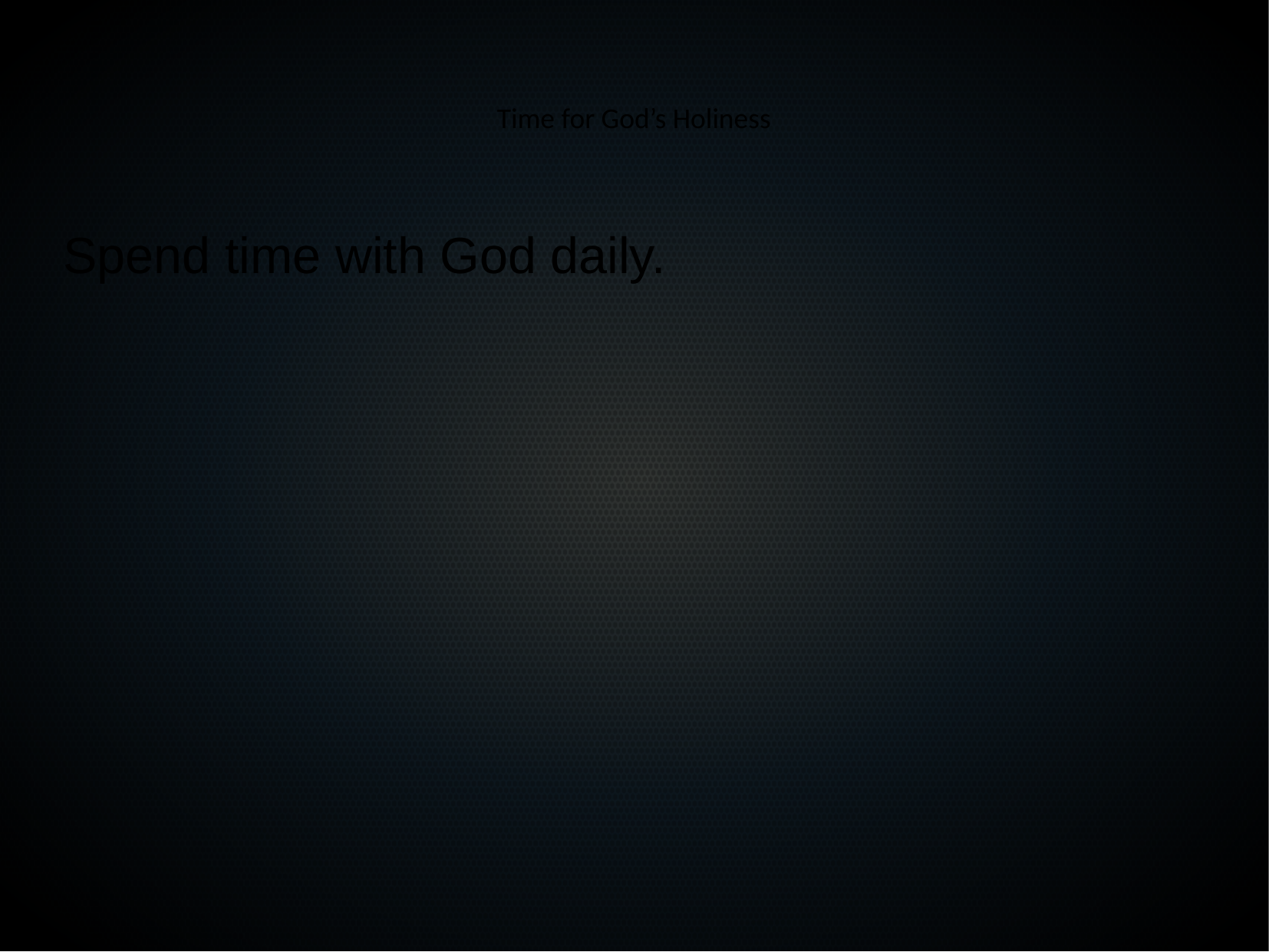

Time for God’s Holiness
Spend time with God daily.